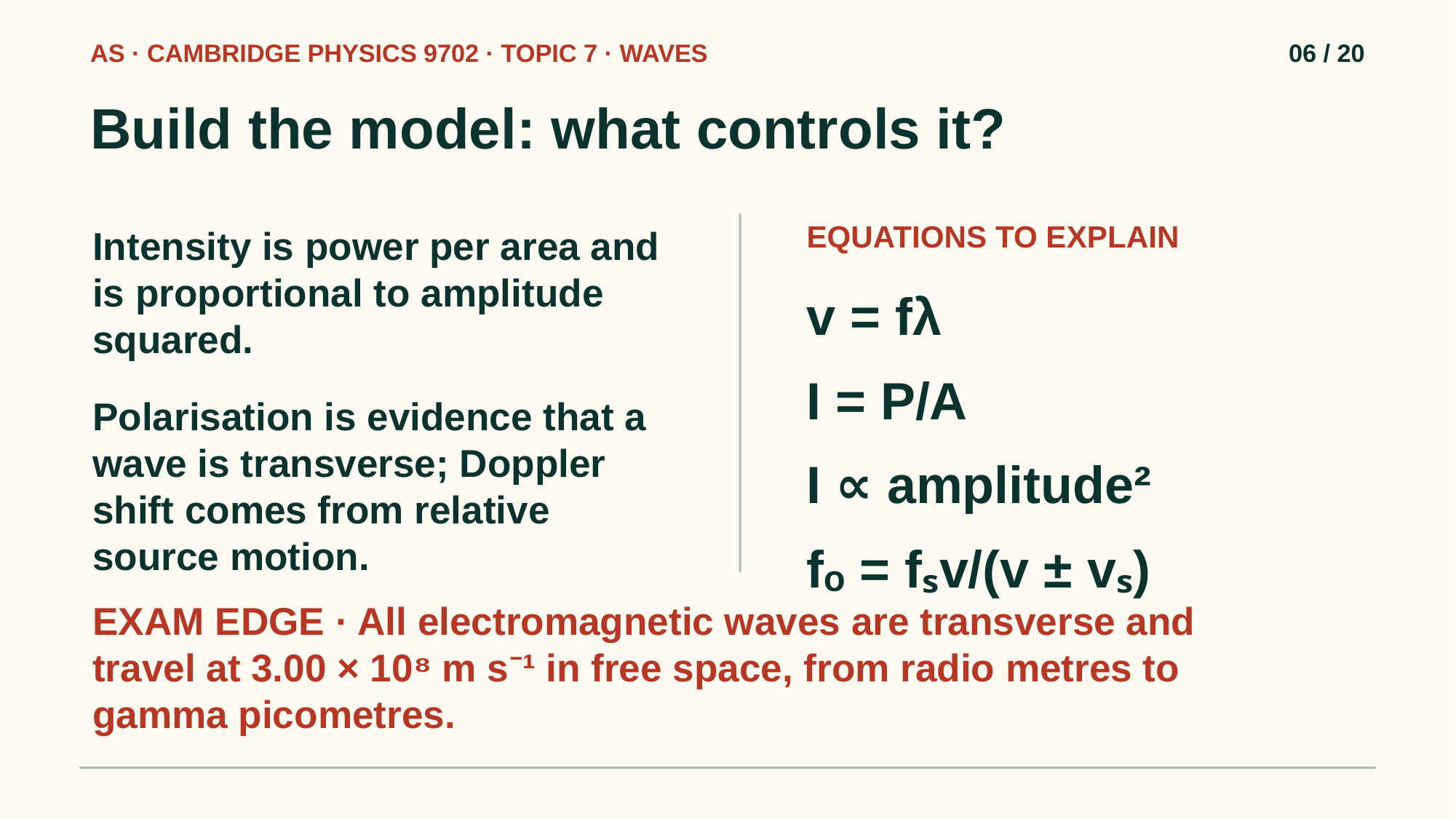

AS · CAMBRIDGE PHYSICS 9702 · TOPIC 7 · WAVES
06 / 20
Build the model: what controls it?
EQUATIONS TO EXPLAIN

Intensity is power per area and is proportional to amplitude squared.
v = fλ
I = P/A
Polarisation is evidence that a wave is transverse; Doppler shift comes from relative source motion.
I ∝ amplitude²
fₒ = fₛv/(v ± vₛ)
EXAM EDGE · All electromagnetic waves are transverse and travel at 3.00 × 10⁸ m s⁻¹ in free space, from radio metres to gamma picometres.